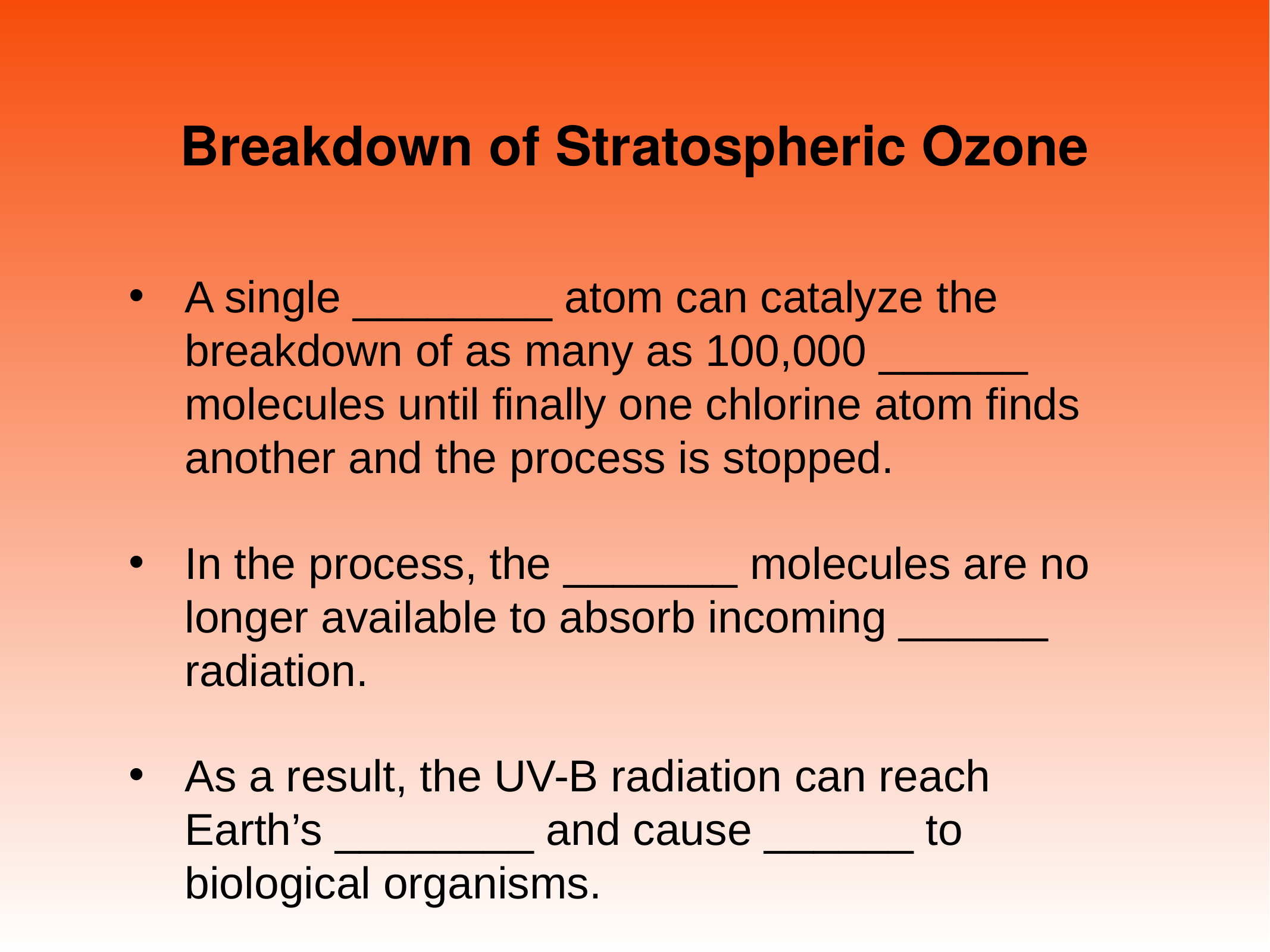

# Breakdown of Stratospheric Ozone
A single ________ atom can catalyze the breakdown of as many as 100,000 ______ molecules until finally one chlorine atom finds another and the process is stopped.
In the process, the _______ molecules are no longer available to absorb incoming ______ radiation.
As a result, the UV-B radiation can reach Earth’s ________ and cause ______ to biological organisms.